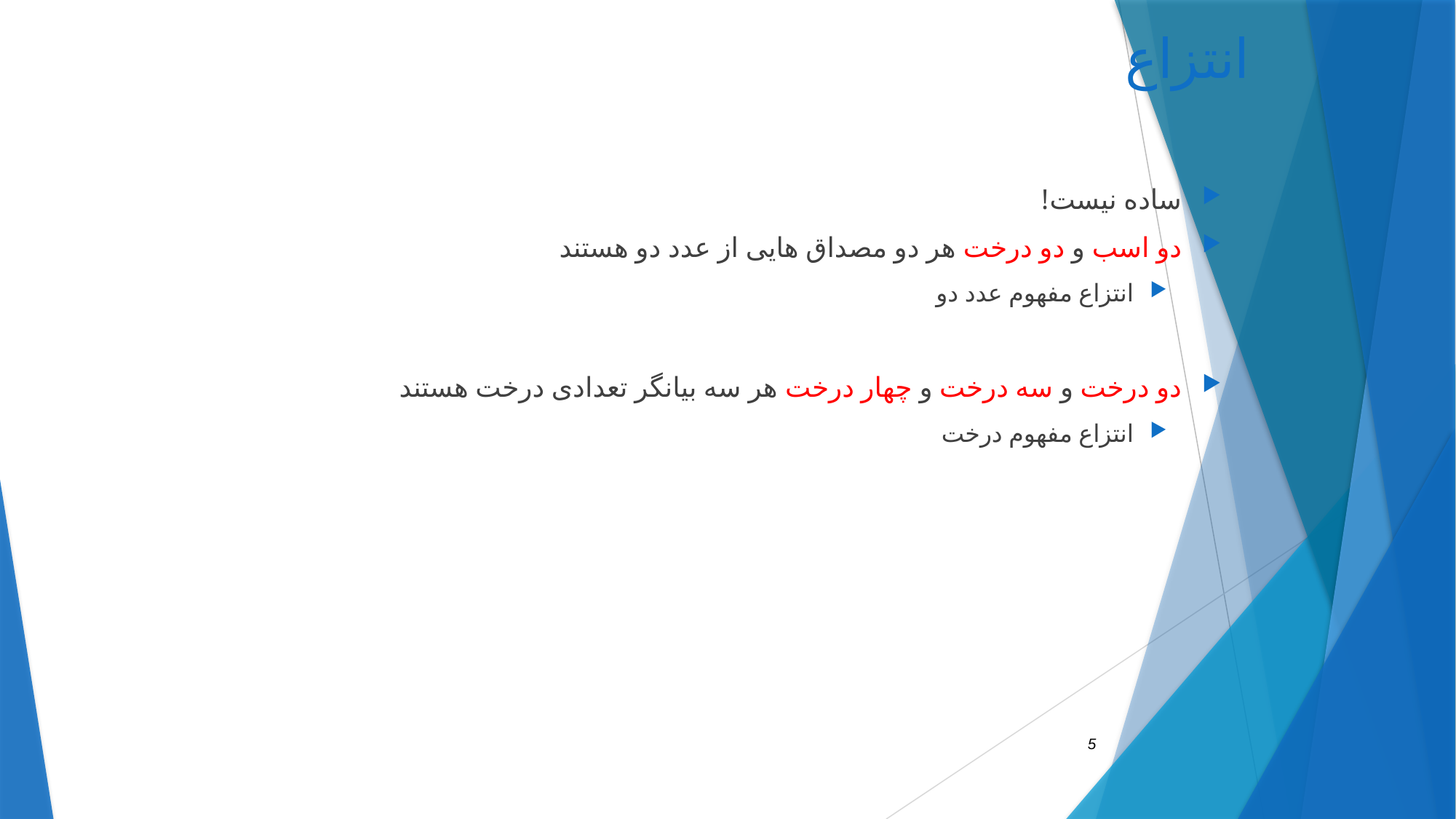

# انتزاع
ساده نیست!
دو اسب و دو درخت هر دو مصداق هایی از عدد دو هستند
انتزاع مفهوم عدد دو

دو درخت و سه درخت و چهار درخت هر سه بیانگر تعدادی درخت هستند
انتزاع مفهوم درخت

5